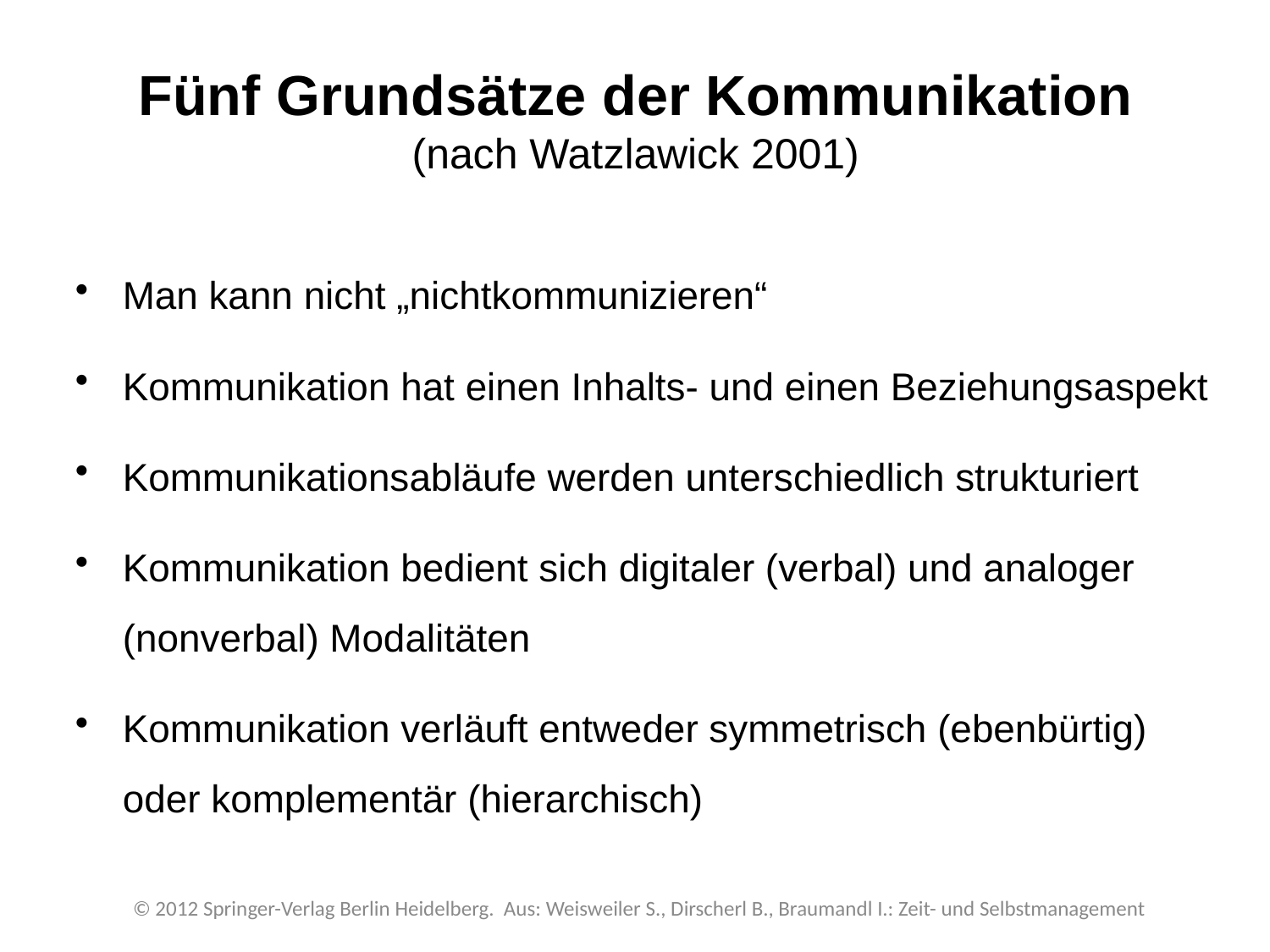

# Fünf Grundsätze der Kommunikation (nach Watzlawick 2001)
Man kann nicht „nichtkommunizieren“
Kommunikation hat einen Inhalts- und einen Beziehungsaspekt
Kommunikationsabläufe werden unterschiedlich strukturiert
Kommunikation bedient sich digitaler (verbal) und analoger (nonverbal) Modalitäten
Kommunikation verläuft entweder symmetrisch (ebenbürtig) oder komplementär (hierarchisch)

© 2012 Springer-Verlag Berlin Heidelberg.  Aus: Weisweiler S., Dirscherl B., Braumandl I.: Zeit- und Selbstmanagement